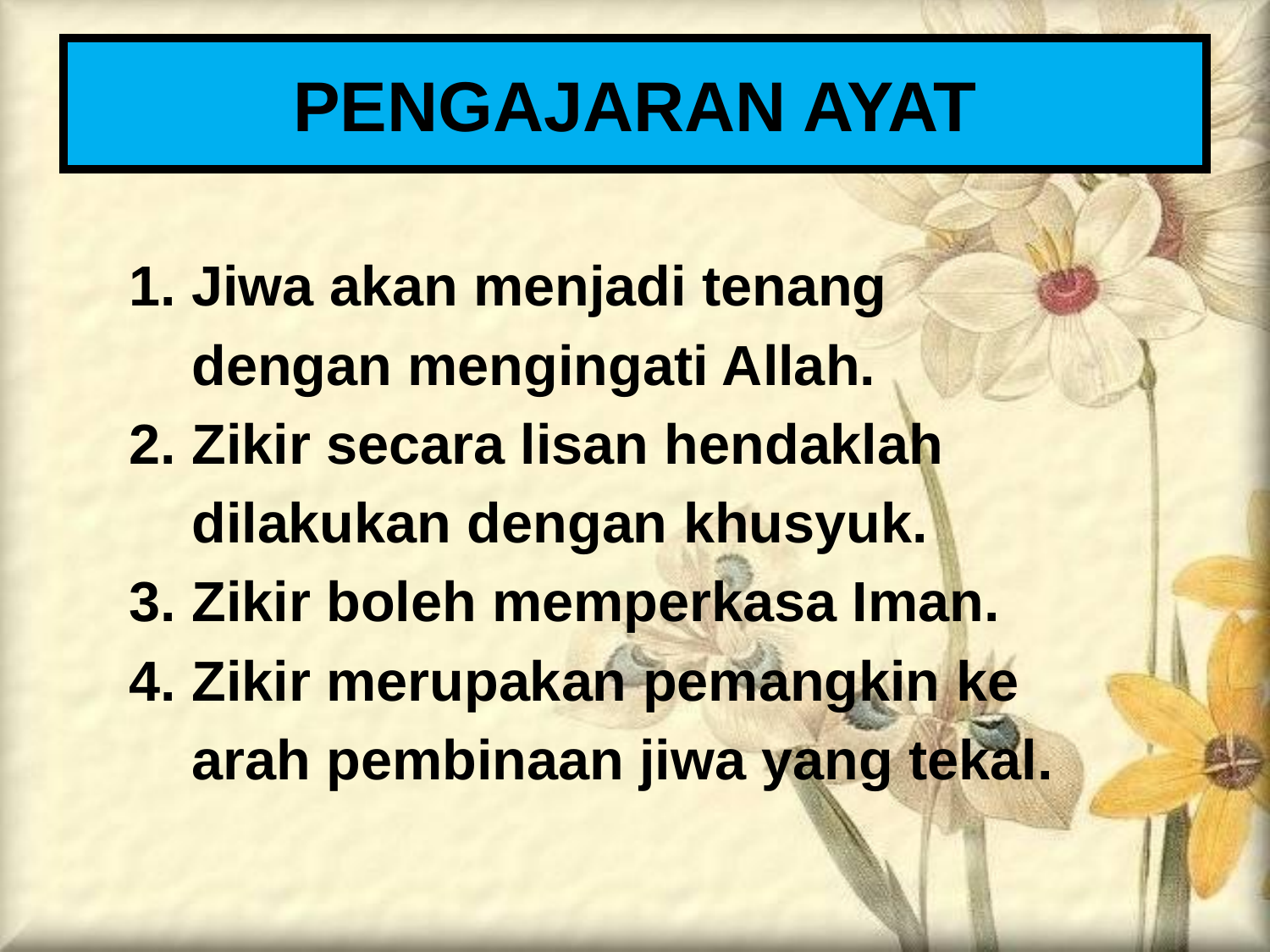

PENGAJARAN AYAT
1. Jiwa akan menjadi tenang
    dengan mengingati Allah.
2. Zikir secara lisan hendaklah
    dilakukan dengan khusyuk.
3. Zikir boleh memperkasa Iman.
4. Zikir merupakan pemangkin ke
    arah pembinaan jiwa yang tekal.